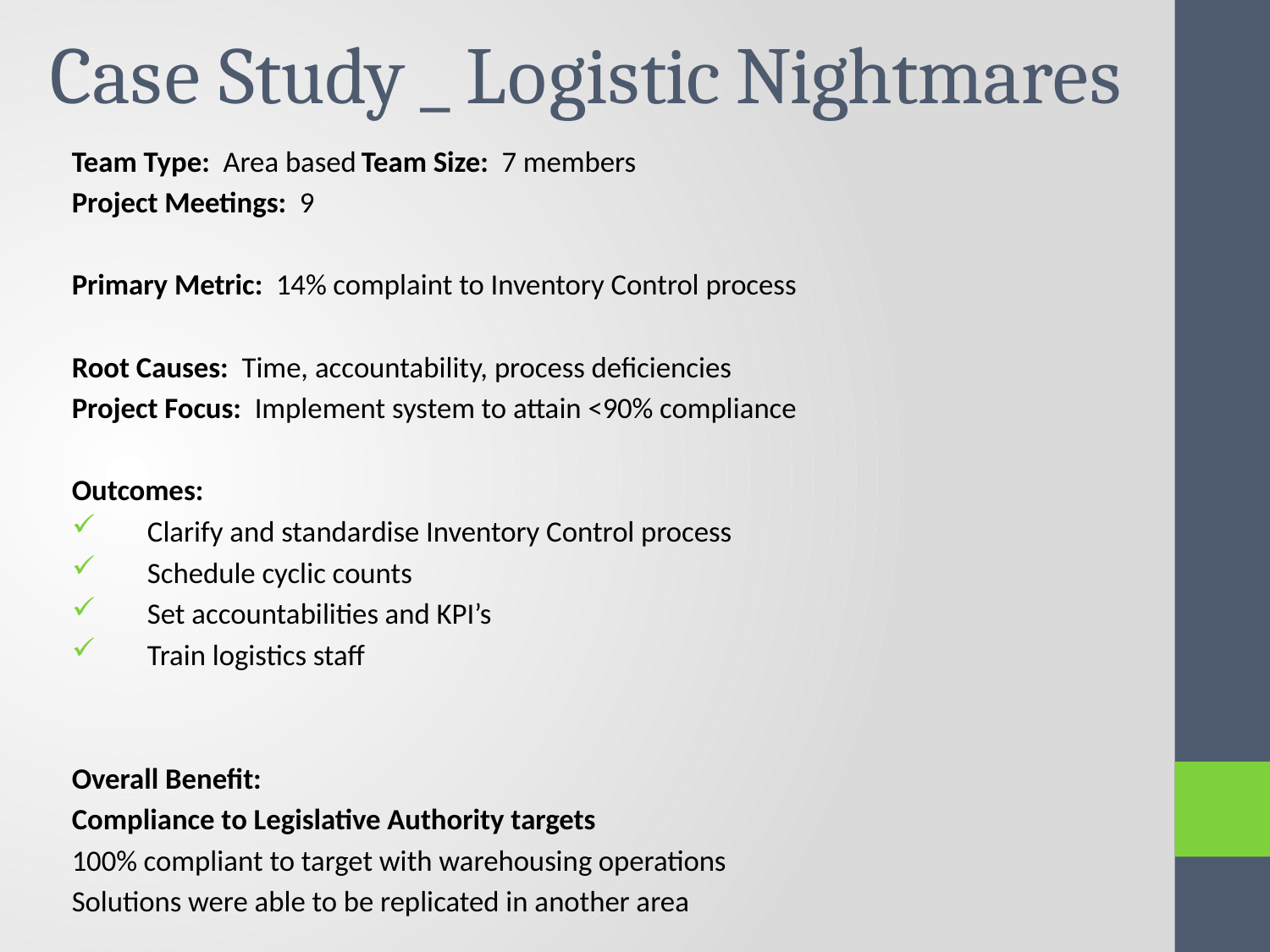

# Case Study _ Logistic Nightmares
Team Type:  Area based			Team Size:  7 members
Project Meetings:  9

Primary Metric:  14% complaint to Inventory Control process

Root Causes:  Time, accountability, process deficiencies
Project Focus:  Implement system to attain <90% compliance

Outcomes:
Clarify and standardise Inventory Control process
Schedule cyclic counts
Set accountabilities and KPI’s
Train logistics staff

Overall Benefit:
Compliance to Legislative Authority targets
100% compliant to target with warehousing operations
Solutions were able to be replicated in another area